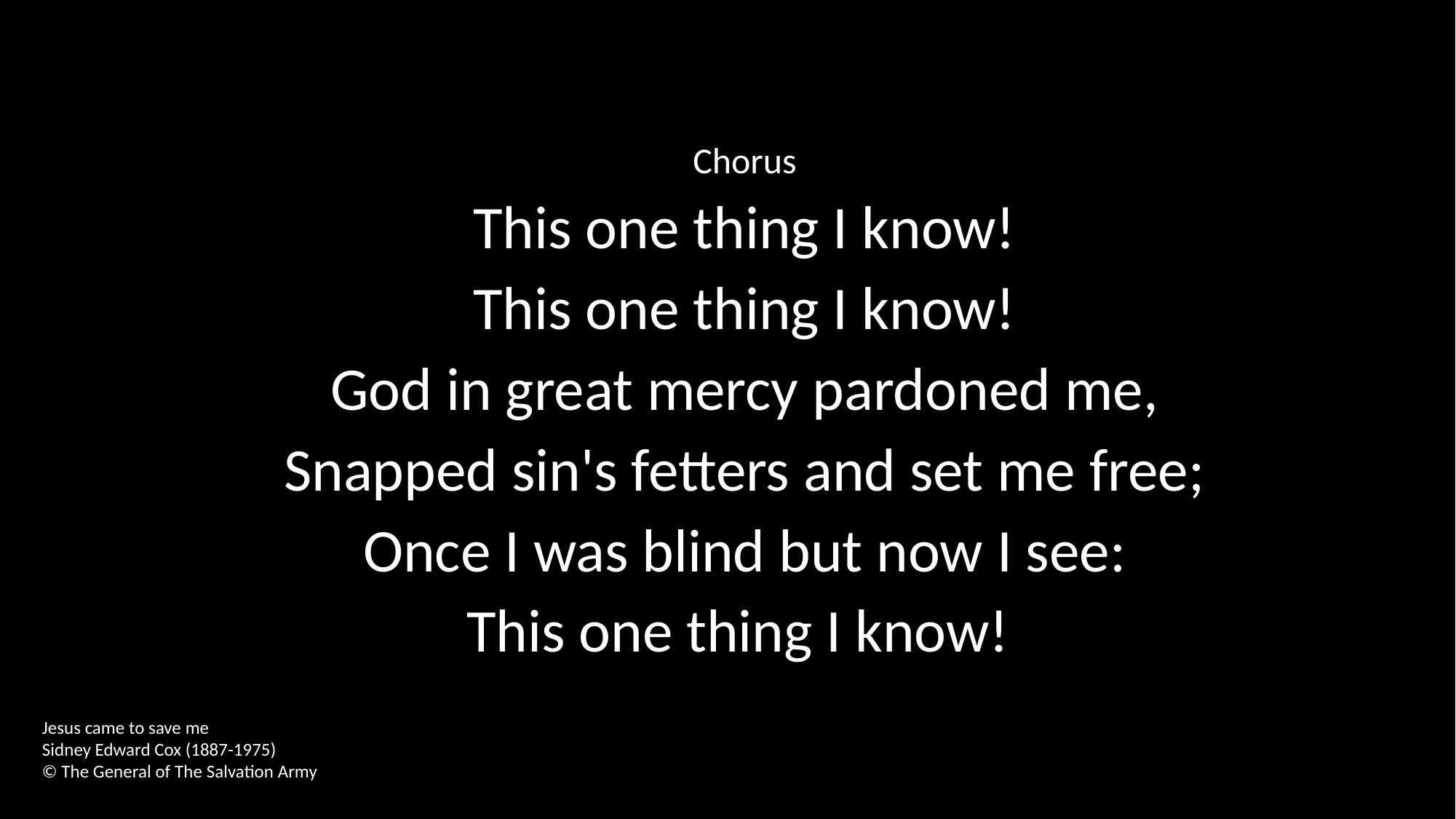

Chorus
This one thing I know!
This one thing I know!
God in great mercy pardoned me,
Snapped sin's fetters and set me free;
Once I was blind but now I see:
This one thing I know!
Jesus came to save me
Sidney Edward Cox (1887-1975)
© The General of The Salvation Army